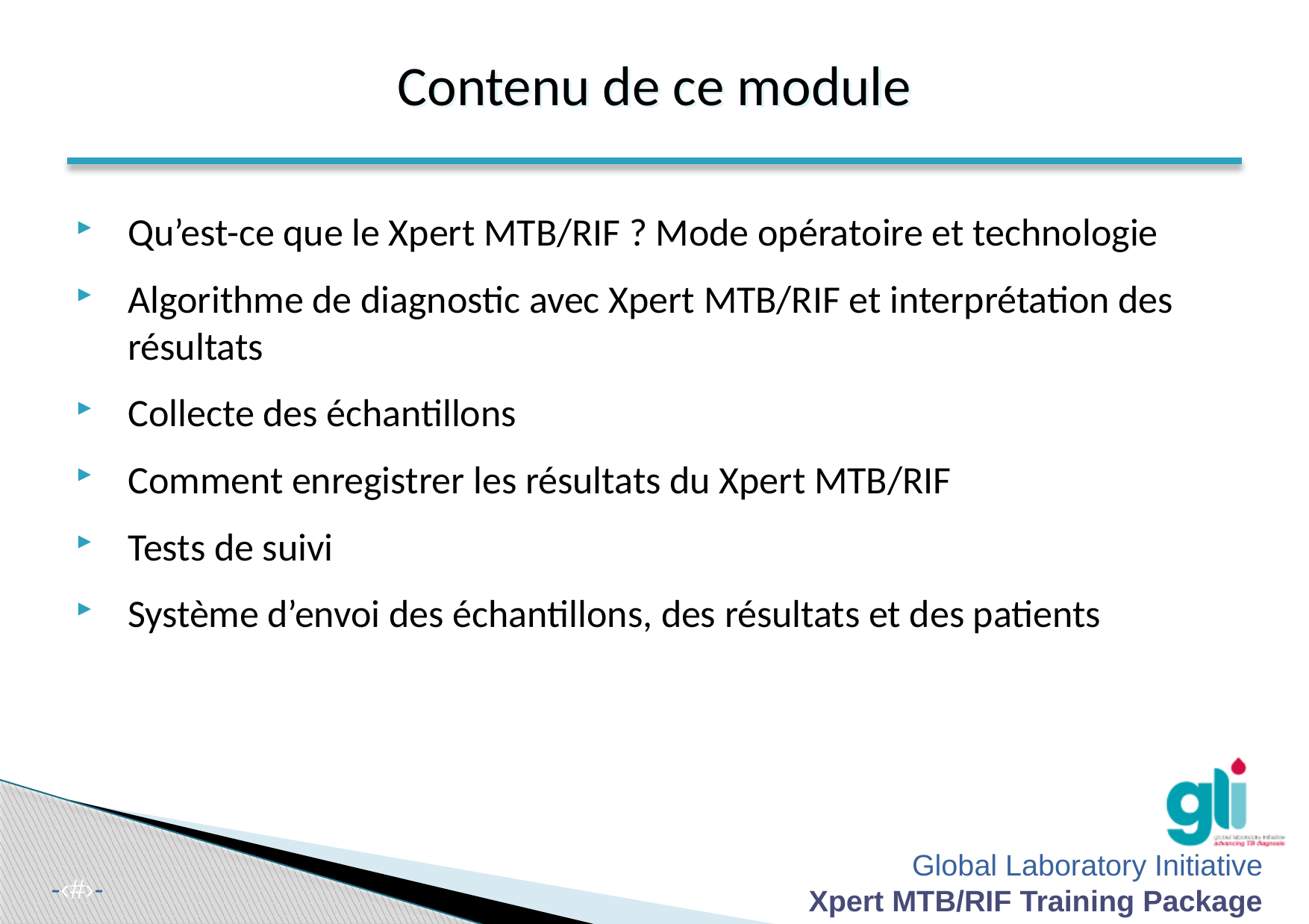

Contenu de ce module
#
Qu’est-ce que le Xpert MTB/RIF ? Mode opératoire et technologie
Algorithme de diagnostic avec Xpert MTB/RIF et interprétation des résultats
Collecte des échantillons
Comment enregistrer les résultats du Xpert MTB/RIF
Tests de suivi
Système d’envoi des échantillons, des résultats et des patients